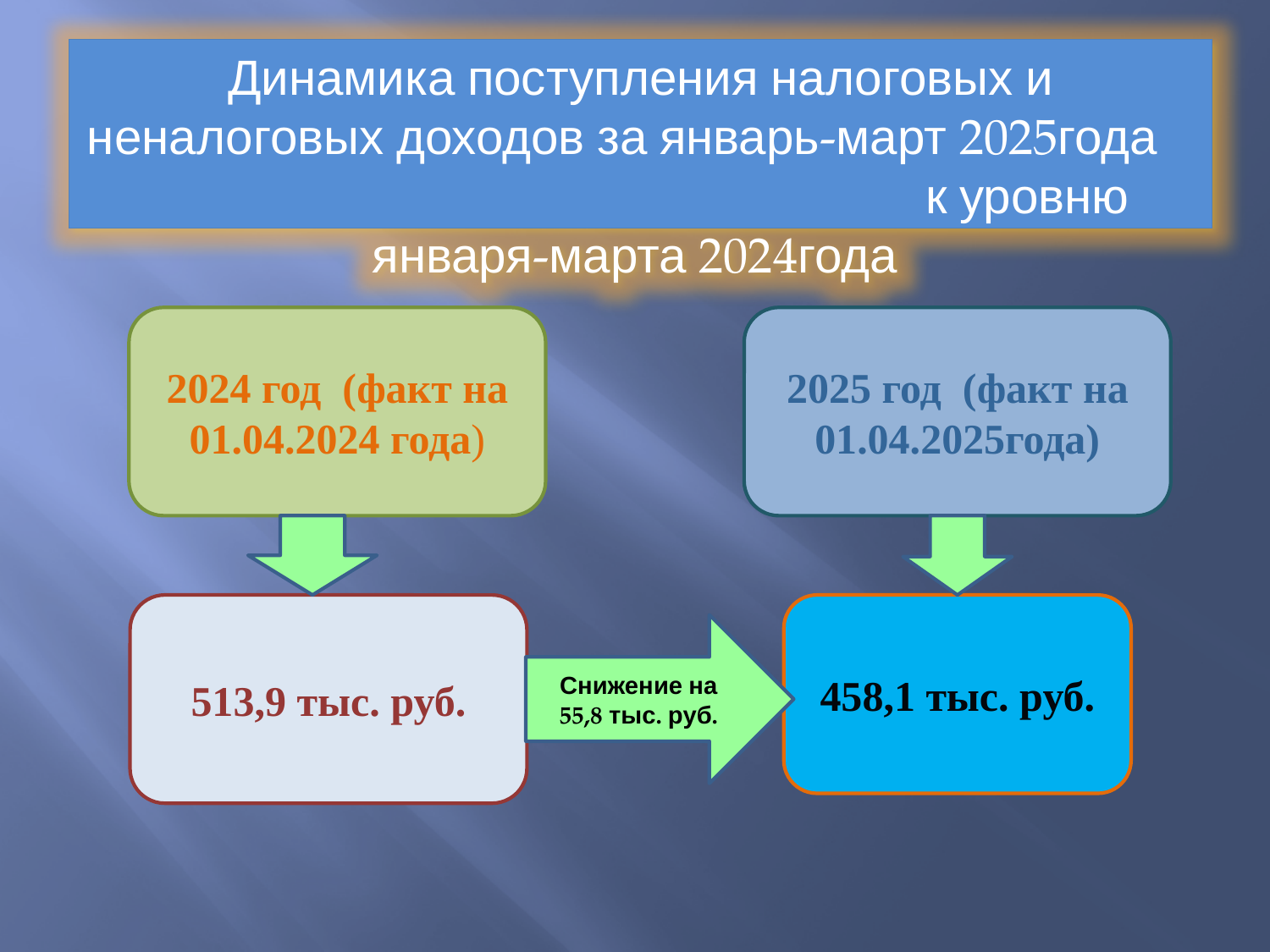

Динамика поступления налоговых и неналоговых доходов за январь-март 2025года                                                                   к уровню января-марта 2024года
2024 год  (факт на 01.04.2024 года)
2025 год  (факт на 01.04.2025года)

458,1 тыс. руб.
513,9 тыс. руб.
Снижение на 55,8 тыс. руб.